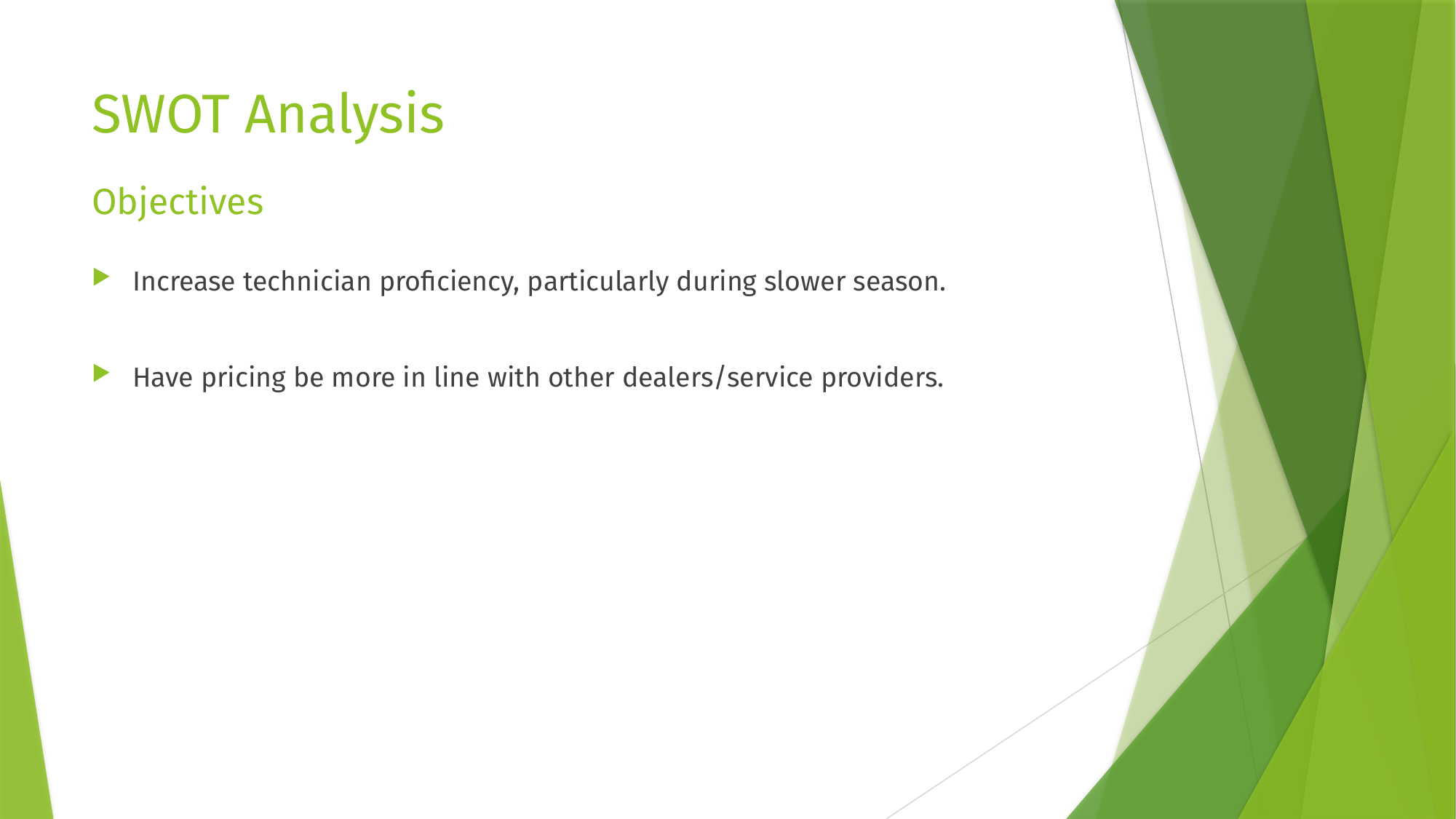

# SWOT Analysis
Objectives
Increase technician proficiency, particularly during slower season.

Have pricing be more in line with other dealers/service providers.